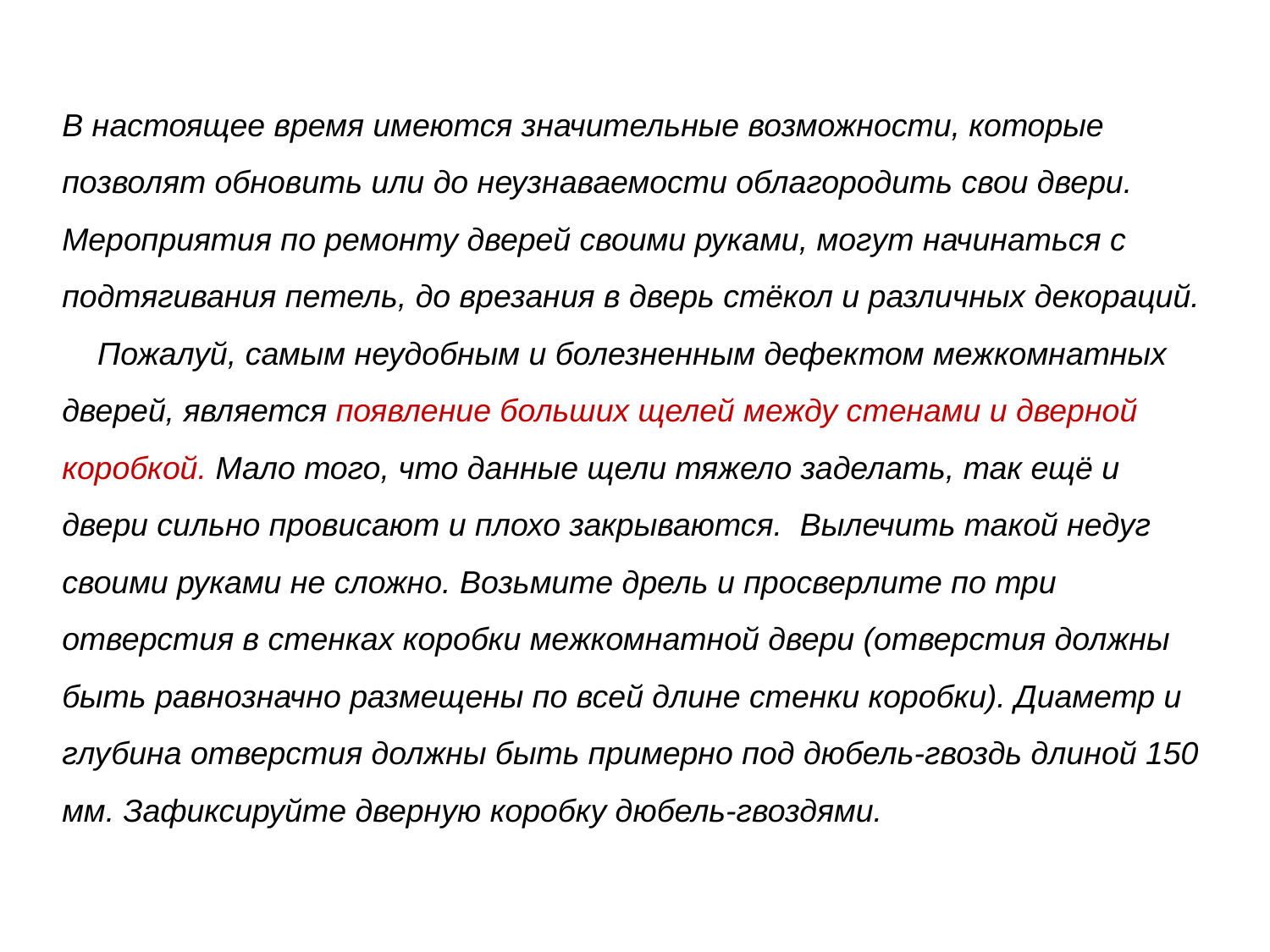

В настоящее время имеются значительные возможности, которые позволят обновить или до неузнаваемости облагородить свои двери. Мероприятия по ремонту дверей своими руками, могут начинаться с подтягивания петель, до врезания в дверь стёкол и различных декораций.     Пожалуй, самым неудобным и болезненным дефектом межкомнатных дверей, является появление больших щелей между стенами и дверной коробкой. Мало того, что данные щели тяжело заделать, так ещё и двери сильно провисают и плохо закрываются.  Вылечить такой недуг своими руками не сложно. Возьмите дрель и просверлите по три отверстия в стенках коробки межкомнатной двери (отверстия должны быть равнозначно размещены по всей длине стенки коробки). Диаметр и глубина отверстия должны быть примерно под дюбель-гвоздь длиной 150 мм. Зафиксируйте дверную коробку дюбель-гвоздями.